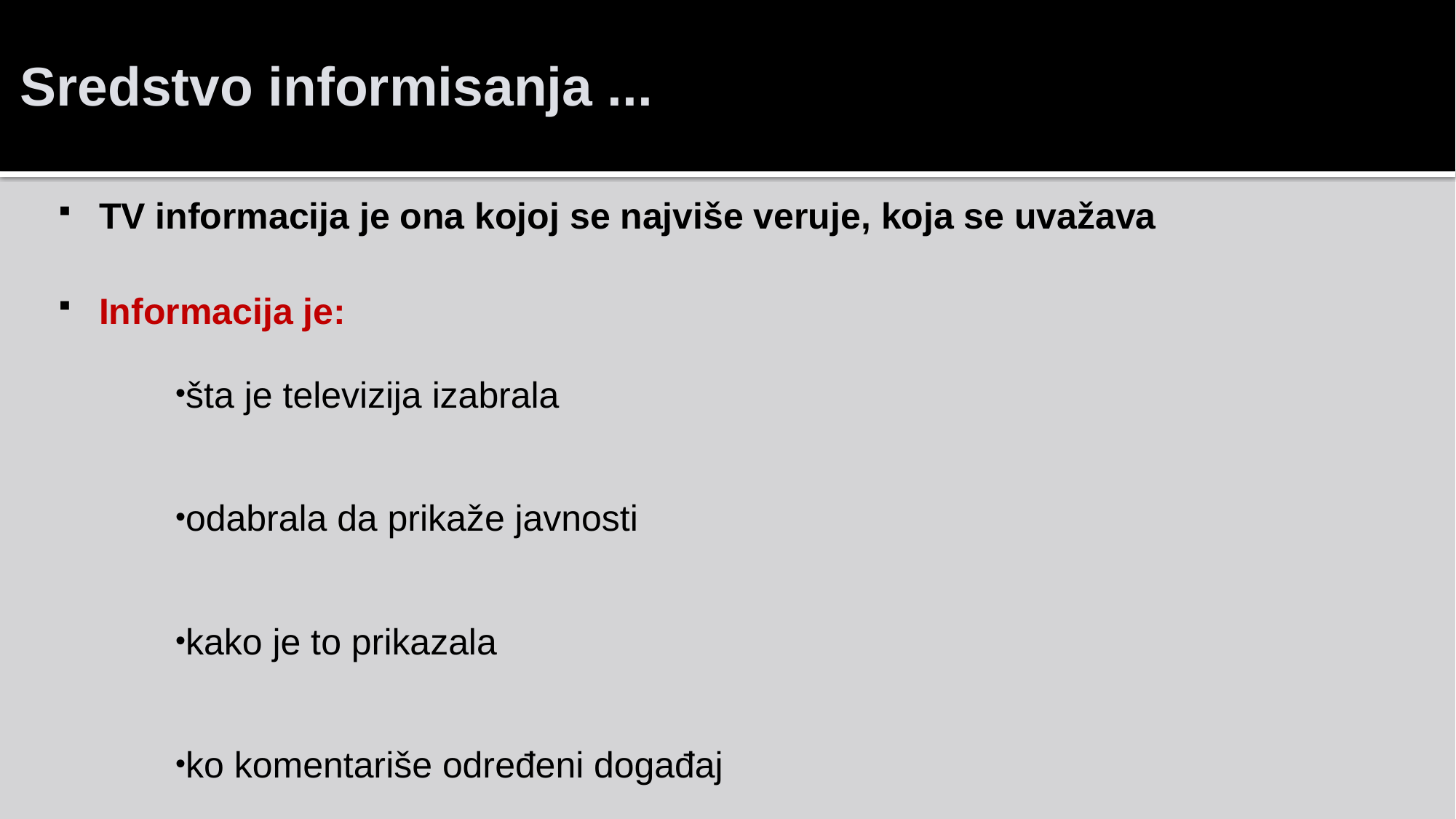

# Sredstvo informisanja ...
TV informacija je ona kojoj se najviše veruje, koja se uvažava

Informacija je:

šta je televizija izabrala

odabrala da prikaže javnosti

kako je to prikazala

ko komentariše određeni događaj